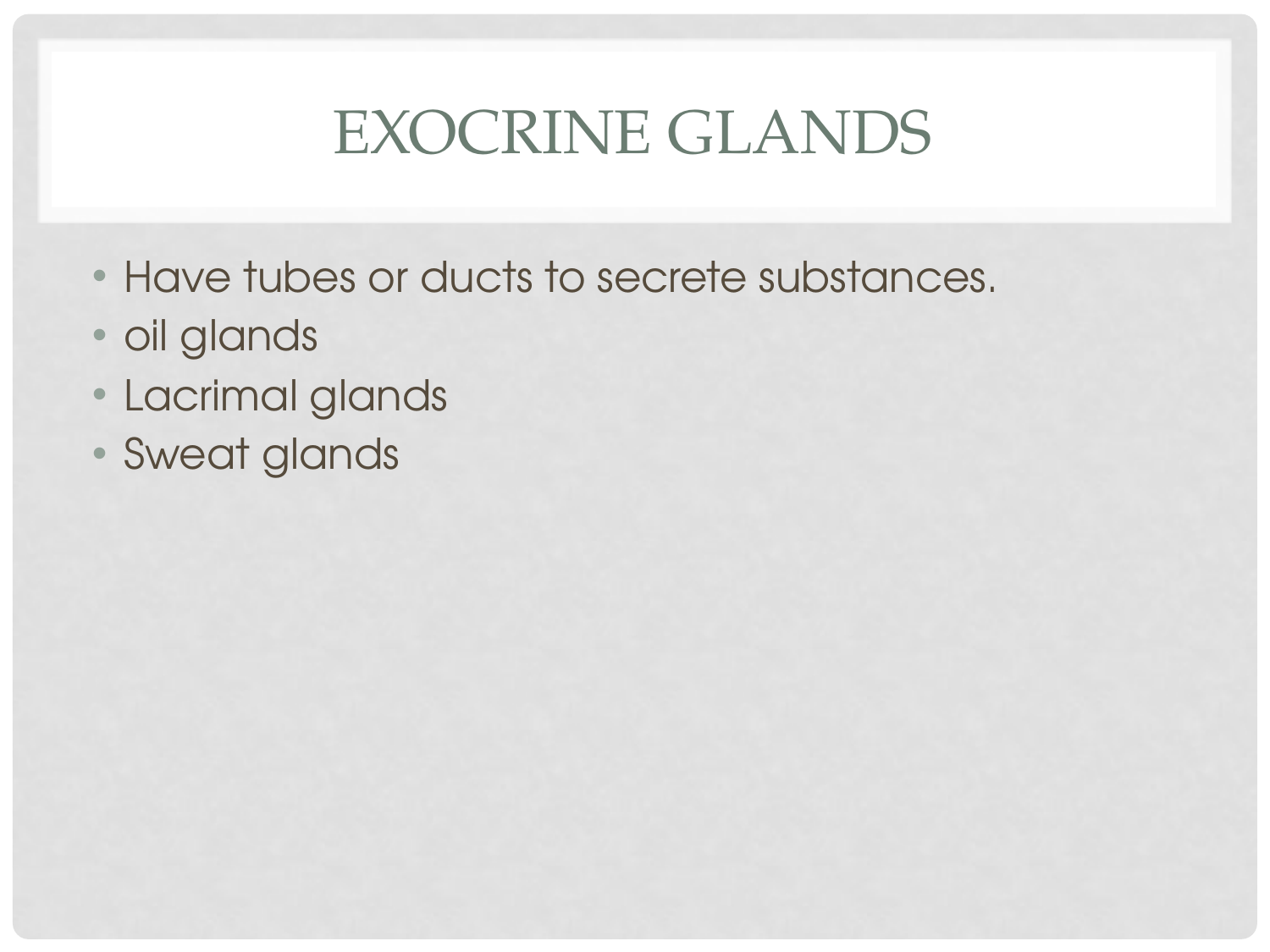

# Exocrine glands
Have tubes or ducts to secrete substances.
oil glands
Lacrimal glands
Sweat glands